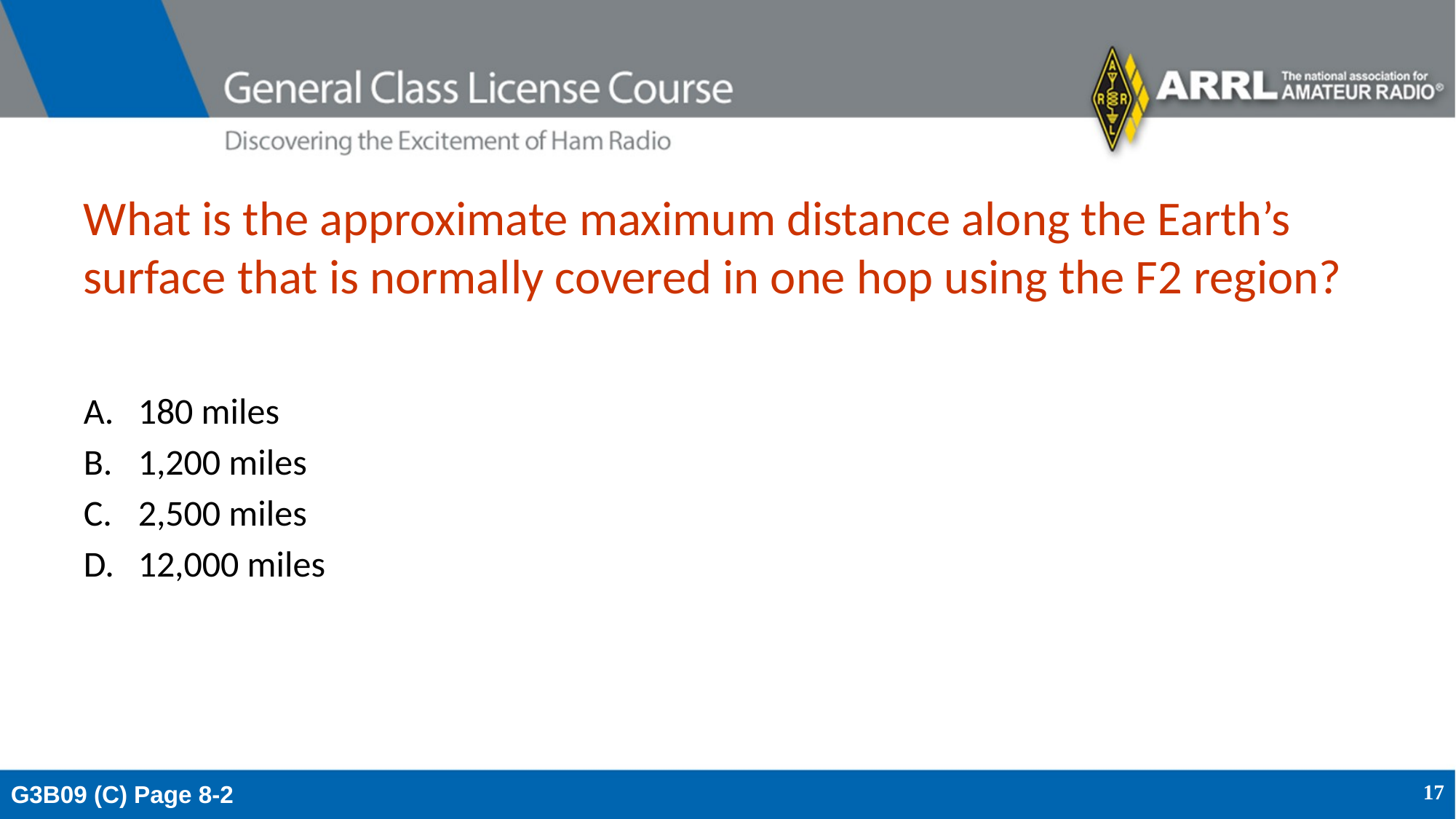

# What is the approximate maximum distance along the Earth’s surface that is normally covered in one hop using the F2 region?
180 miles
1,200 miles
2,500 miles
12,000 miles
G3B09 (C) Page 8-2
17